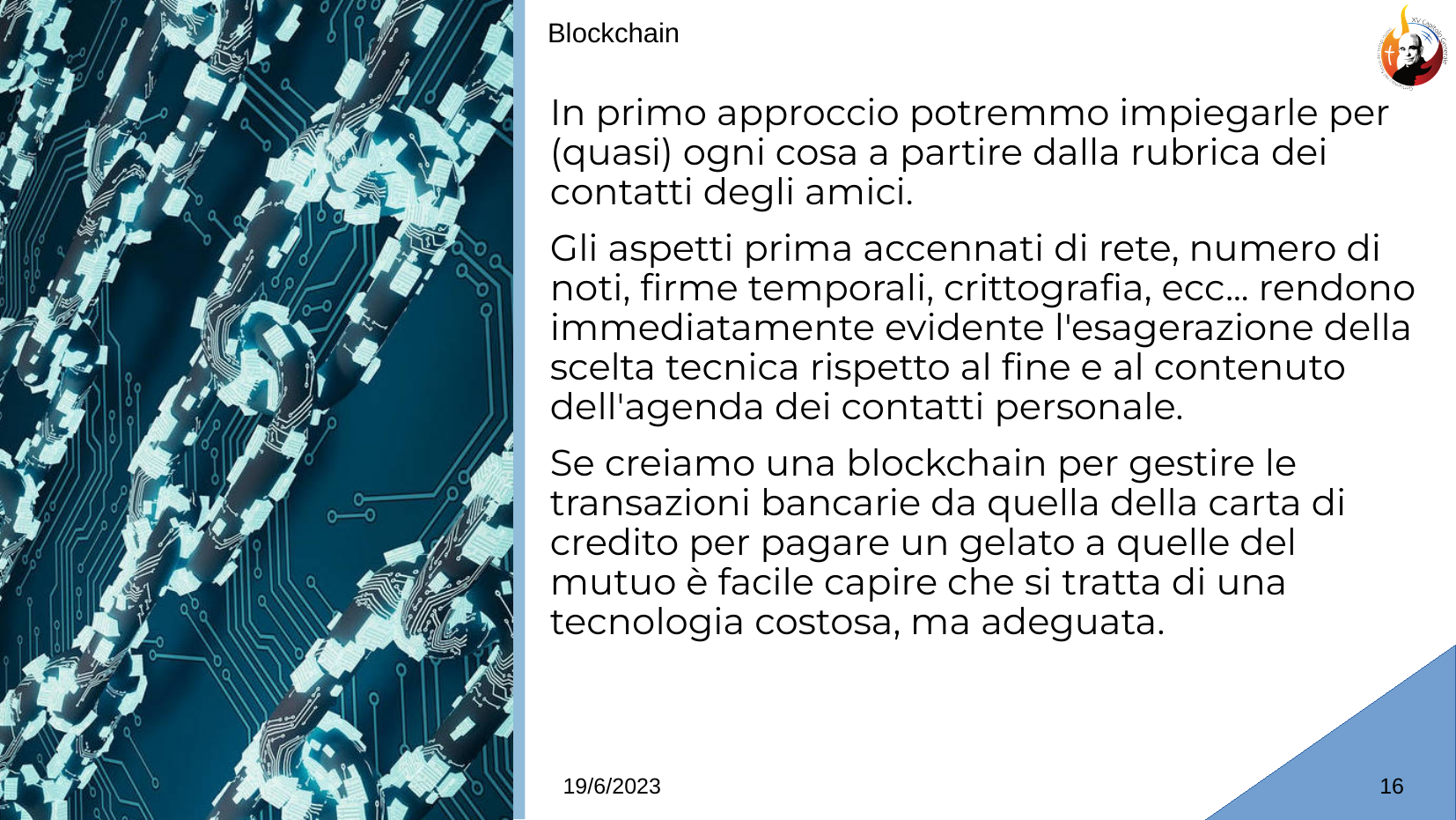

Blockchain
# In primo approccio potremmo impiegarle per (quasi) ogni cosa a partire dalla rubrica dei contatti degli amici.
Gli aspetti prima accennati di rete, numero di noti, firme temporali, crittografia, ecc... rendono immediatamente evidente l'esagerazione della scelta tecnica rispetto al fine e al contenuto dell'agenda dei contatti personale.
Se creiamo una blockchain per gestire le transazioni bancarie da quella della carta di credito per pagare un gelato a quelle del mutuo è facile capire che si tratta di una tecnologia costosa, ma adeguata.